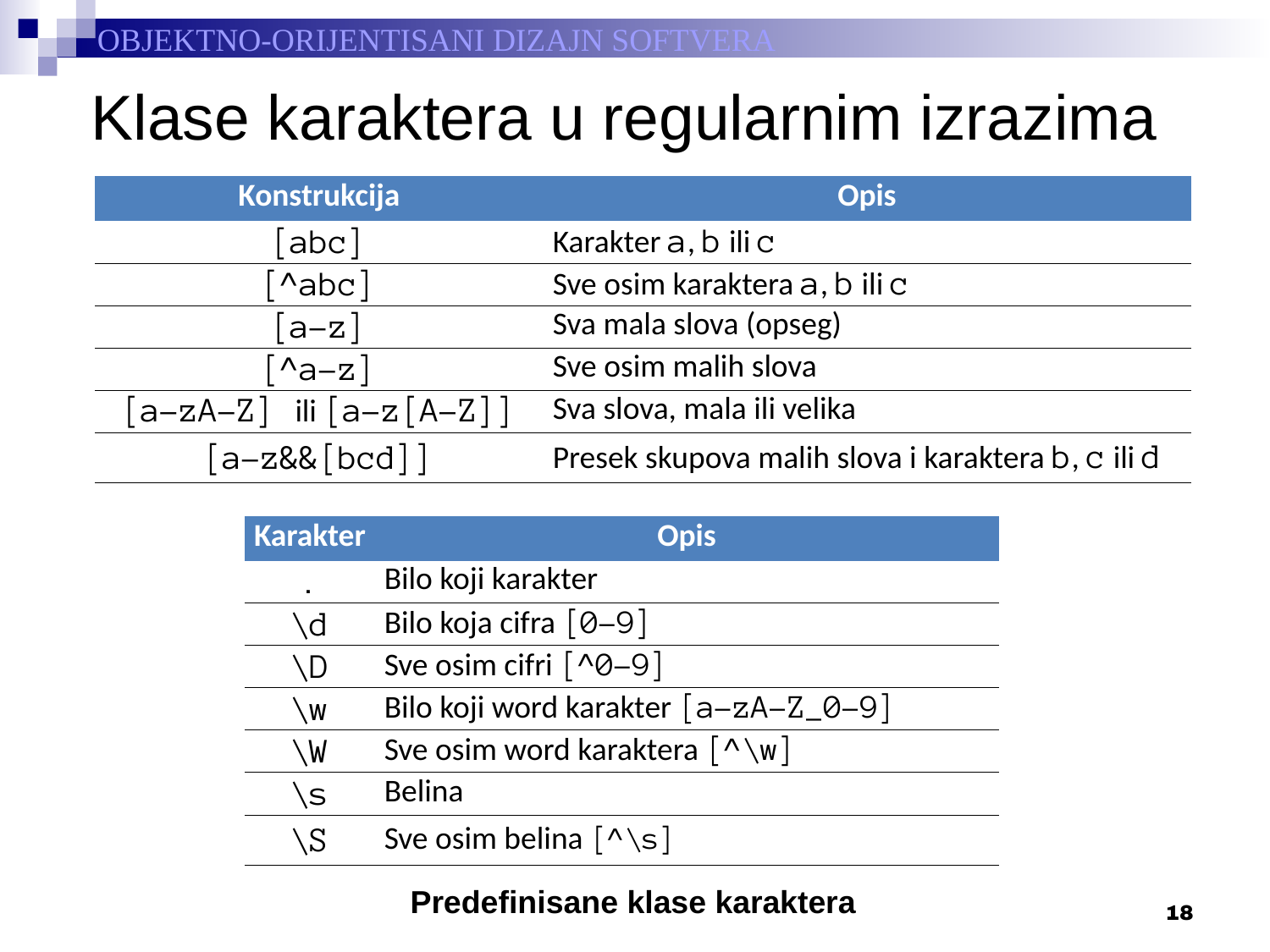

# Klase karaktera u regularnim izrazima
| Konstrukcija | Opis |
| --- | --- |
| [abc] | Karakter a, b ili c |
| [^abc] | Sve osim karaktera a, b ili c |
| [a-z] | Sva mala slova (opseg) |
| [^a-z] | Sve osim malih slova |
| [a-zA-Z] ili [a-z[A-Z]] | Sva slova, mala ili velika |
| [a-z&&[bcd]] | Presek skupova malih slova i karaktera b, c ili d |
| Karakter | Opis |
| --- | --- |
| . | Bilo koji karakter |
| \d | Bilo koja cifra [0-9] |
| \D | Sve osim cifri [^0-9] |
| \w | Bilo koji word karakter [a-zA-Z\_0-9] |
| \W | Sve osim word karaktera [^\w] |
| \s | Belina |
| \S | Sve osim belina [^\s] |
18
Predefinisane klase karaktera